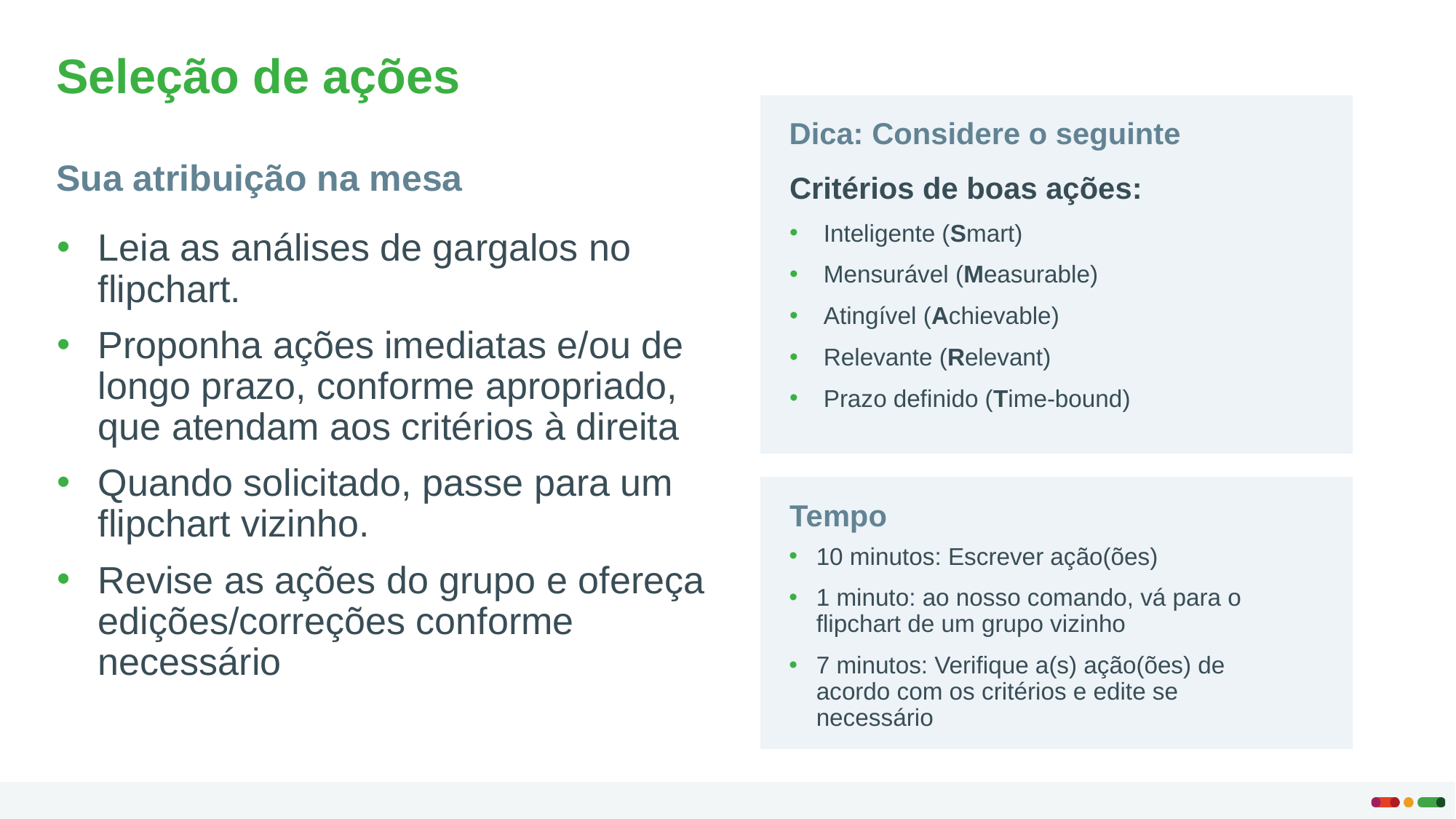

Seleção de ações
Dica: Considere o seguinte

Sua atribuição na mesa
Critérios de boas ações:
Inteligente (Smart)
Mensurável (Measurable)
Atingível (Achievable)
Relevante (Relevant)
Prazo definido (Time-bound)

Leia as análises de gargalos no flipchart.
Proponha ações imediatas e/ou de longo prazo, conforme apropriado, que atendam aos critérios à direita
Quando solicitado, passe para um flipchart vizinho.
Revise as ações do grupo e ofereça edições/correções conforme necessário

Tempo
10 minutos: Escrever ação(ões)
1 minuto: ao nosso comando, vá para o flipchart de um grupo vizinho
7 minutos: Verifique a(s) ação(ões) de acordo com os critérios e edite se necessário